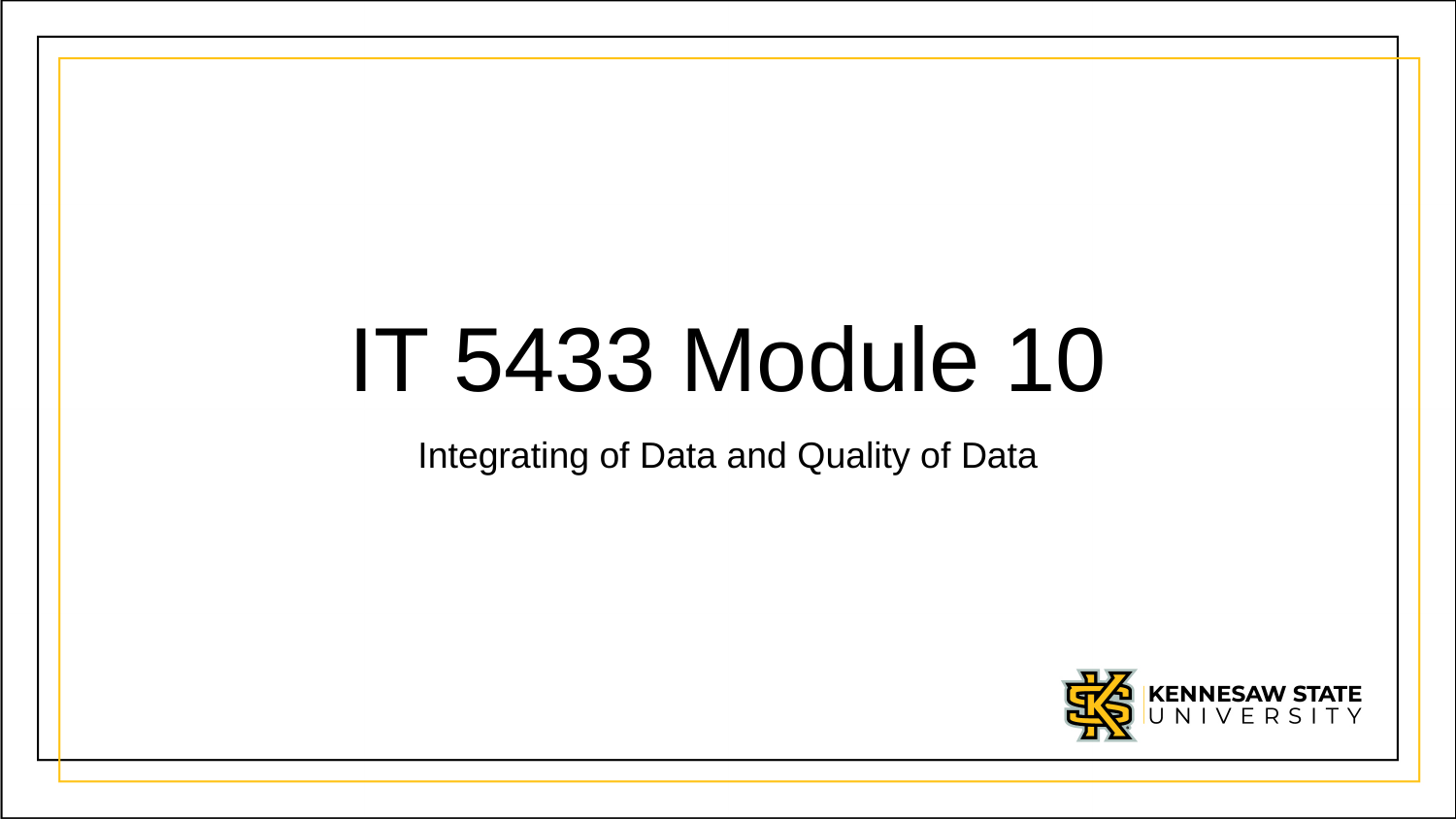

# IT 5433 Module 10
Integrating of Data and Quality of Data